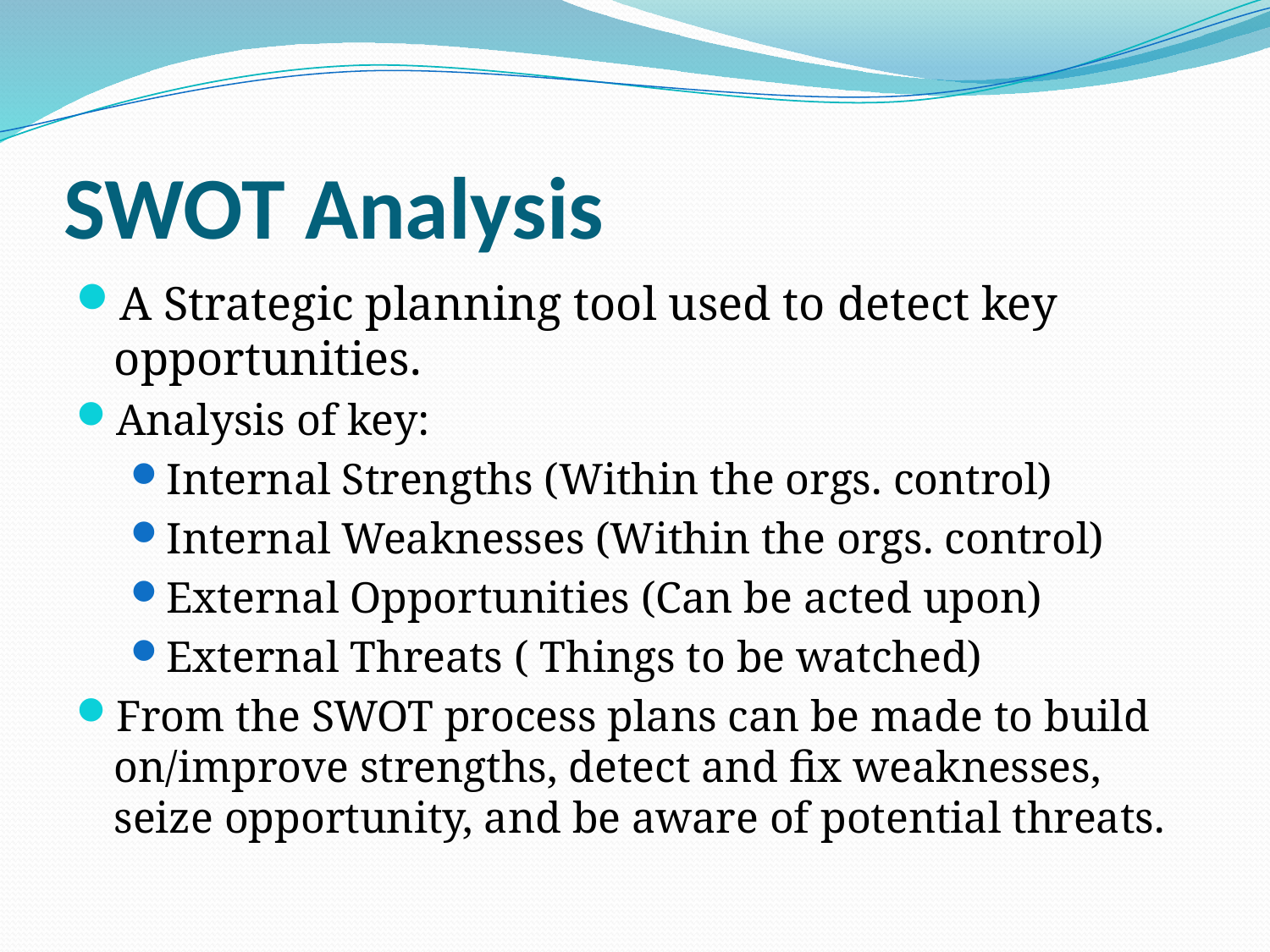

# SWOT Analysis
A Strategic planning tool used to detect key opportunities.
Analysis of key:
Internal Strengths (Within the orgs. control)
Internal Weaknesses (Within the orgs. control)
External Opportunities (Can be acted upon)
External Threats ( Things to be watched)
From the SWOT process plans can be made to build on/improve strengths, detect and fix weaknesses, seize opportunity, and be aware of potential threats.